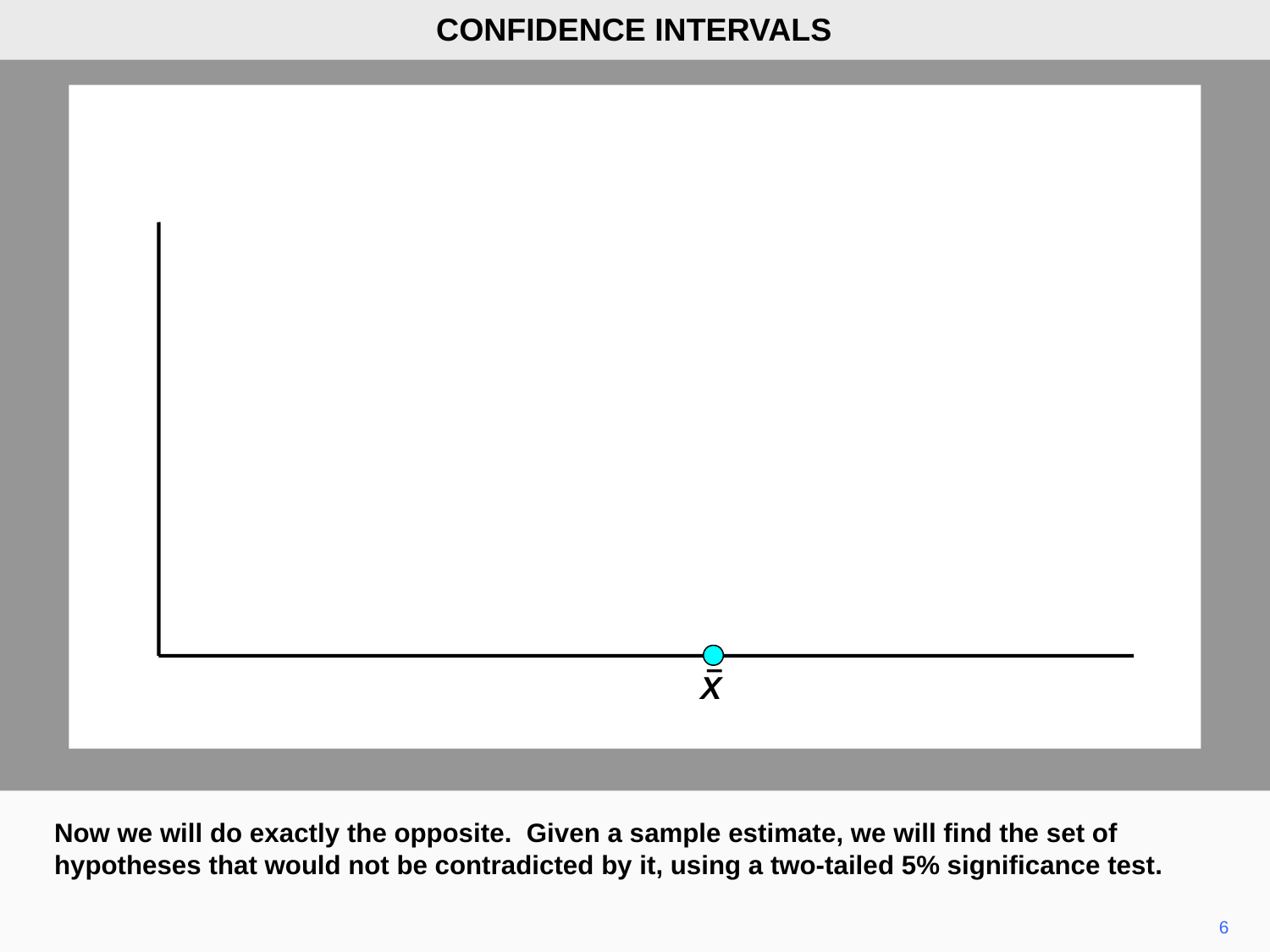

CONFIDENCE INTERVALS

X

Now we will do exactly the opposite.  Given a sample estimate, we will find the set of hypotheses that would not be contradicted by it, using a two-tailed 5% significance test.
6